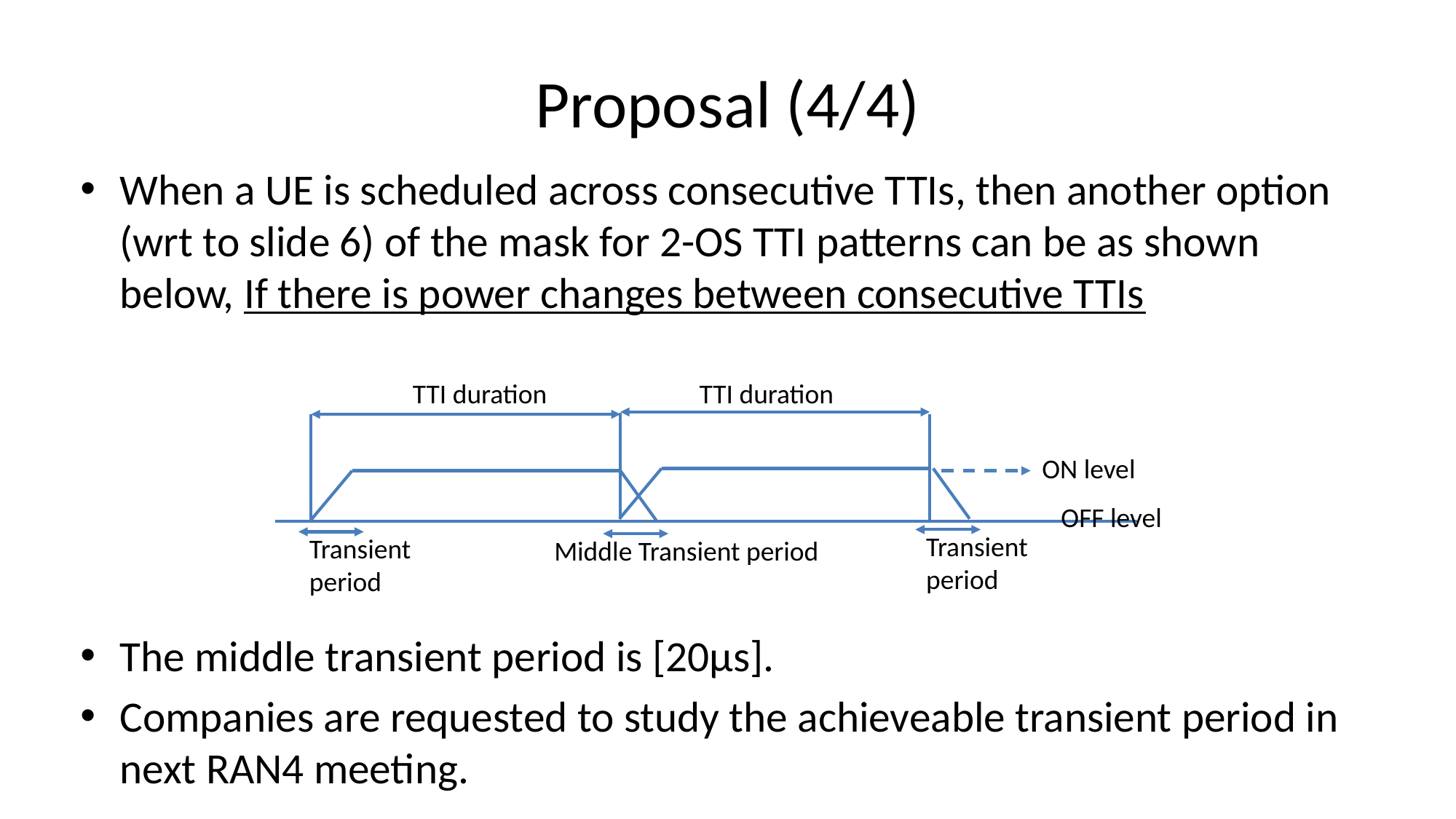

# Proposal (4/4)
When a UE is scheduled across consecutive TTIs, then another option (wrt to slide 6) of the mask for 2-OS TTI patterns can be as shown below, If there is power changes between consecutive TTIs

The middle transient period is [20µs].
Companies are requested to study the achieveable transient period in next RAN4 meeting.
TTI duration
TTI duration
ON level
OFF level
Transient period
Transient period
Middle Transient period